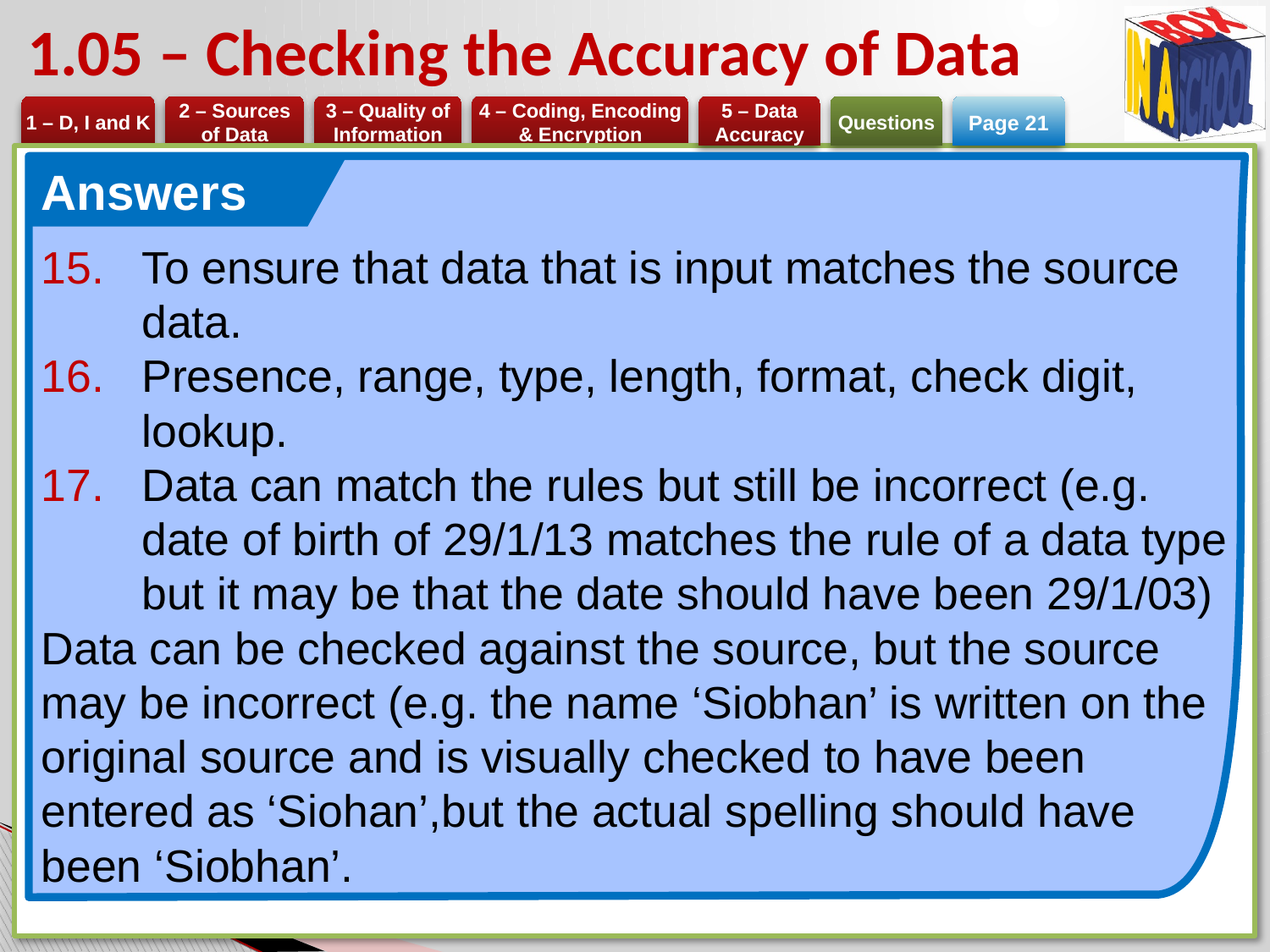

# 1.05 – Checking the Accuracy of Data
Page 21
Answers

To ensure that data that is input matches the source data.
Presence, range, type, length, format, check digit, lookup.
Data can match the rules but still be incorrect (e.g. date of birth of 29/1/13 matches the rule of a data type but it may be that the date should have been 29/1/03)
Data can be checked against the source, but the source may be incorrect (e.g. the name ‘Siobhan’ is written on the original source and is visually checked to have been entered as ‘Siohan’,but the actual spelling should have been ‘Siobhan’.